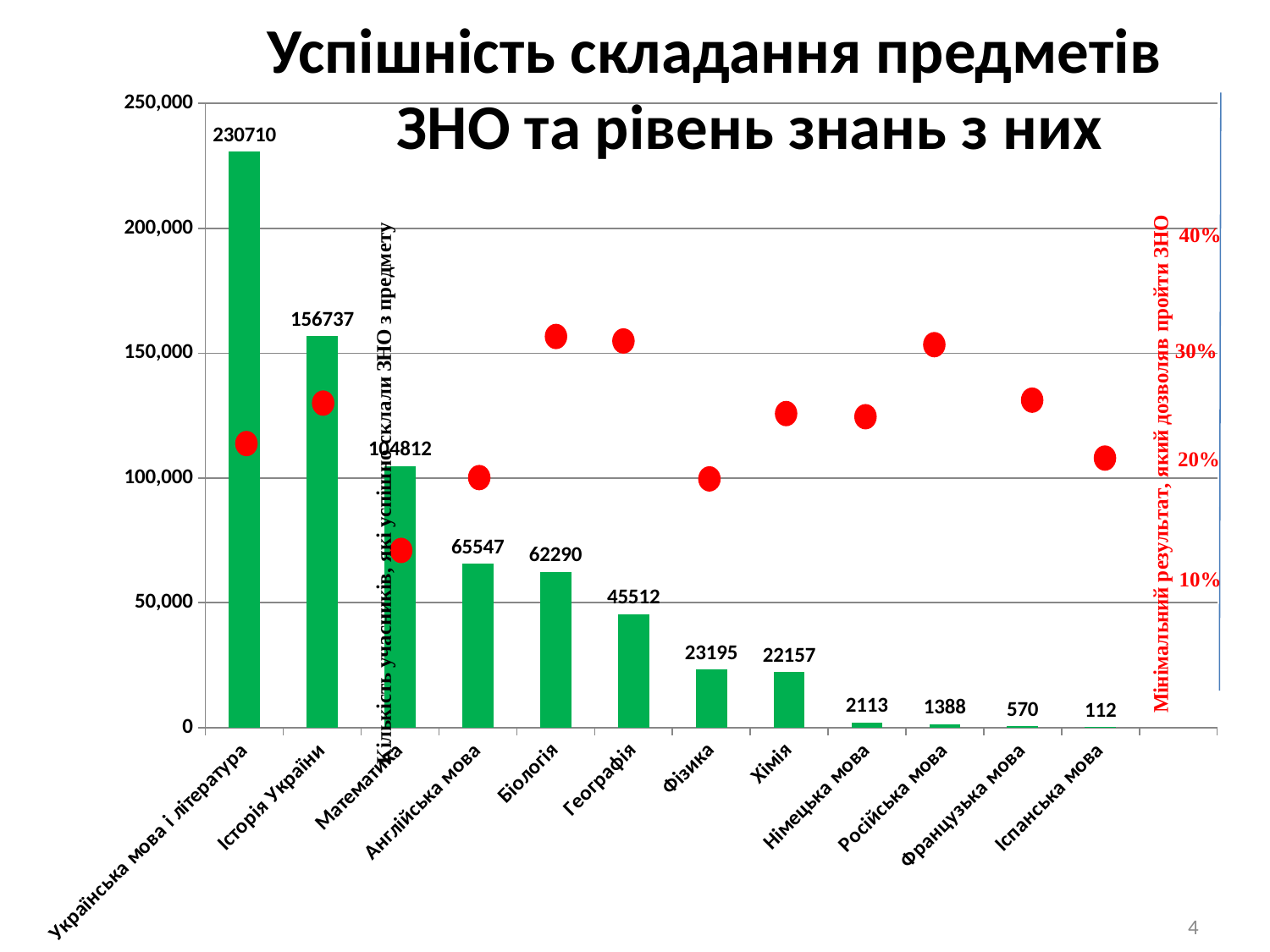

Успішність складання предметів
         ЗНО та рівень знань з них

### Chart

| Category |  |
|---|---|
| Українська мова і література | 230710.0 |
| Історія України | 156737.0 |
| Математика | 104812.0 |
| Англійська мова | 65547.0 |
| Біологія | 62290.0 |
| Географія | 45512.0 |
| Фізика | 23195.0 |
| Хімія | 22157.0 |
| Німецька мова | 2113.0 |
| Російська мова | 1388.0 |
| Французька мова | 570.0 |
| Іспанська мова | 112.0 |
4